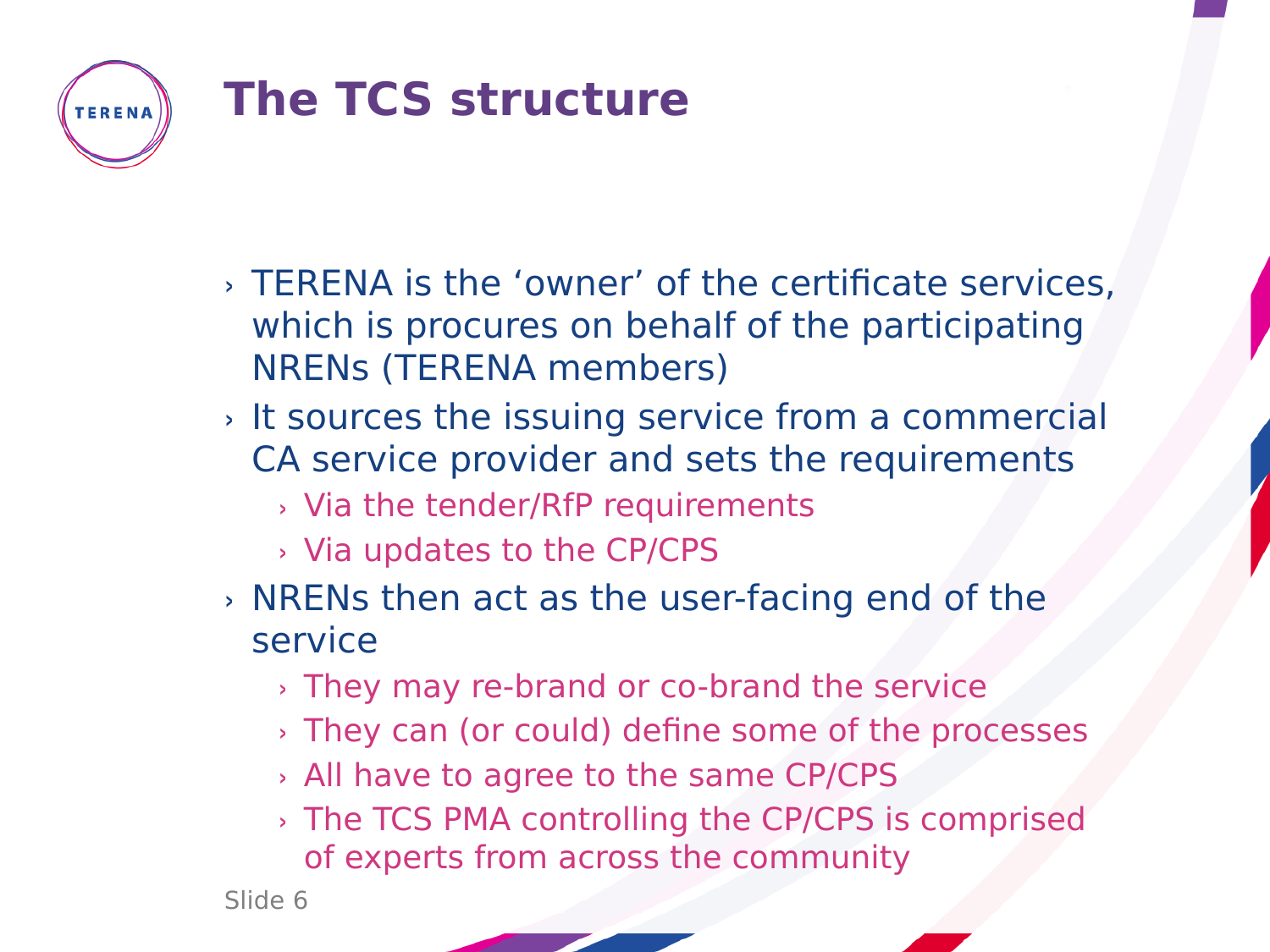

# The TCS structure
TERENA is the ‘owner’ of the certificate services, which is procures on behalf of the participating NRENs (TERENA members)
It sources the issuing service from a commercial CA service provider and sets the requirements
Via the tender/RfP requirements
Via updates to the CP/CPS
NRENs then act as the user-facing end of the service
They may re-brand or co-brand the service
They can (or could) define some of the processes
All have to agree to the same CP/CPS
The TCS PMA controlling the CP/CPS is comprised
of experts from across the community
Slide 6